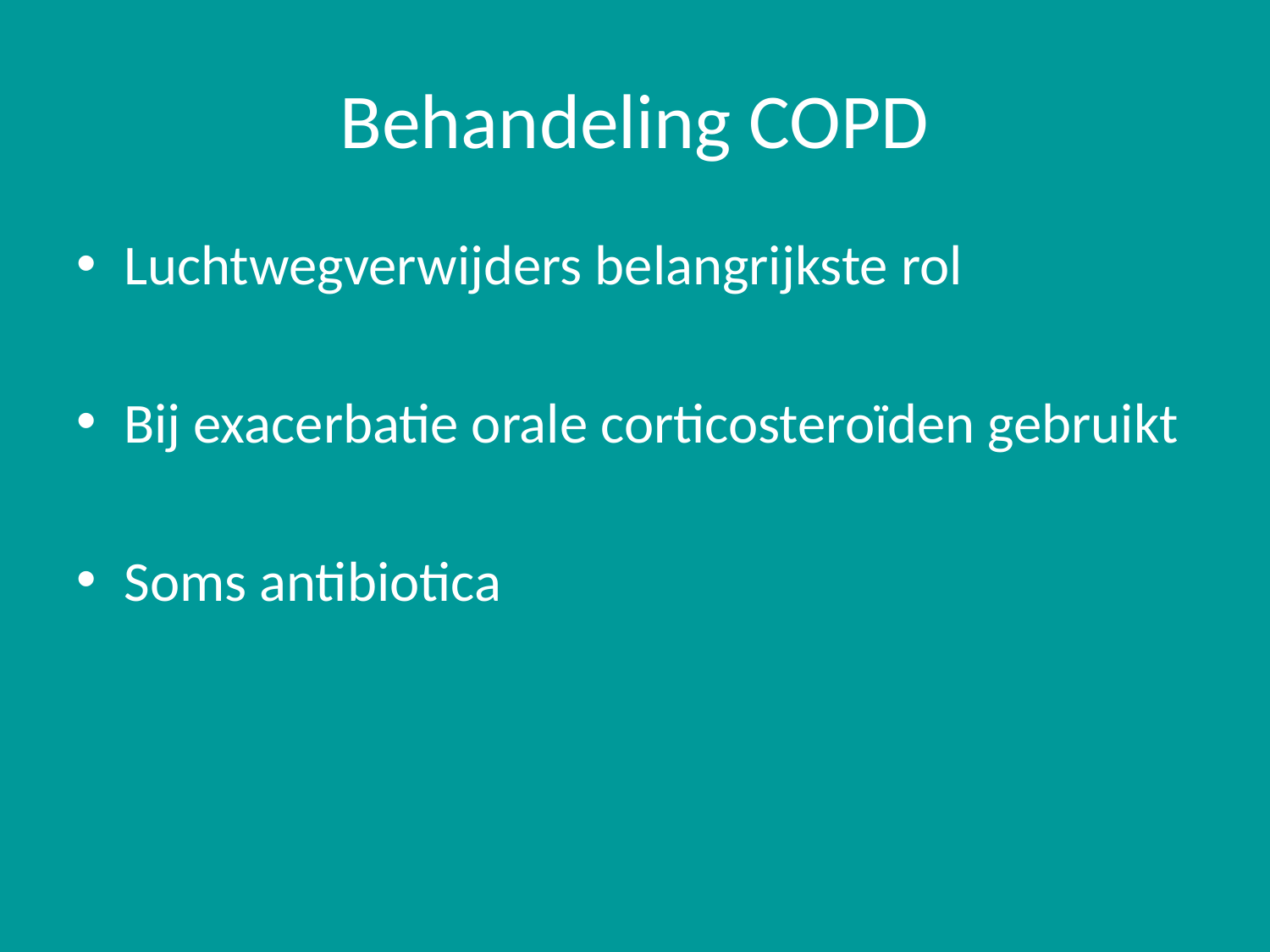

# Behandeling COPD
Luchtwegverwijders belangrijkste rol

Bij exacerbatie orale corticosteroïden gebruikt

Soms antibiotica